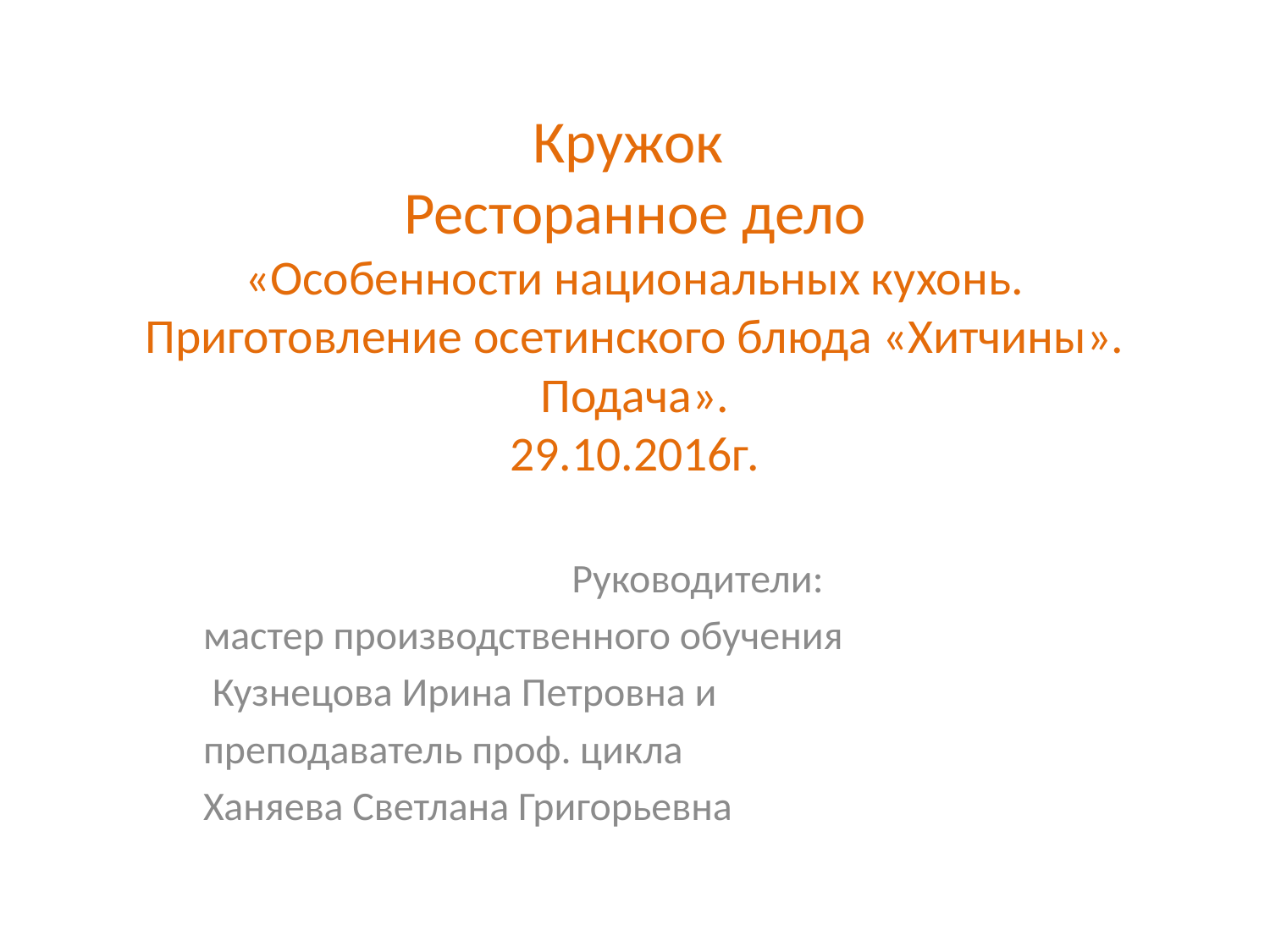

# Кружок Ресторанное дело «Особенности национальных кухонь. Приготовление осетинского блюда «Хитчины». Подача». 29.10.2016г.
Руководители:
мастер производственного обучения
 Кузнецова Ирина Петровна и
преподаватель проф. цикла
Ханяева Светлана Григорьевна